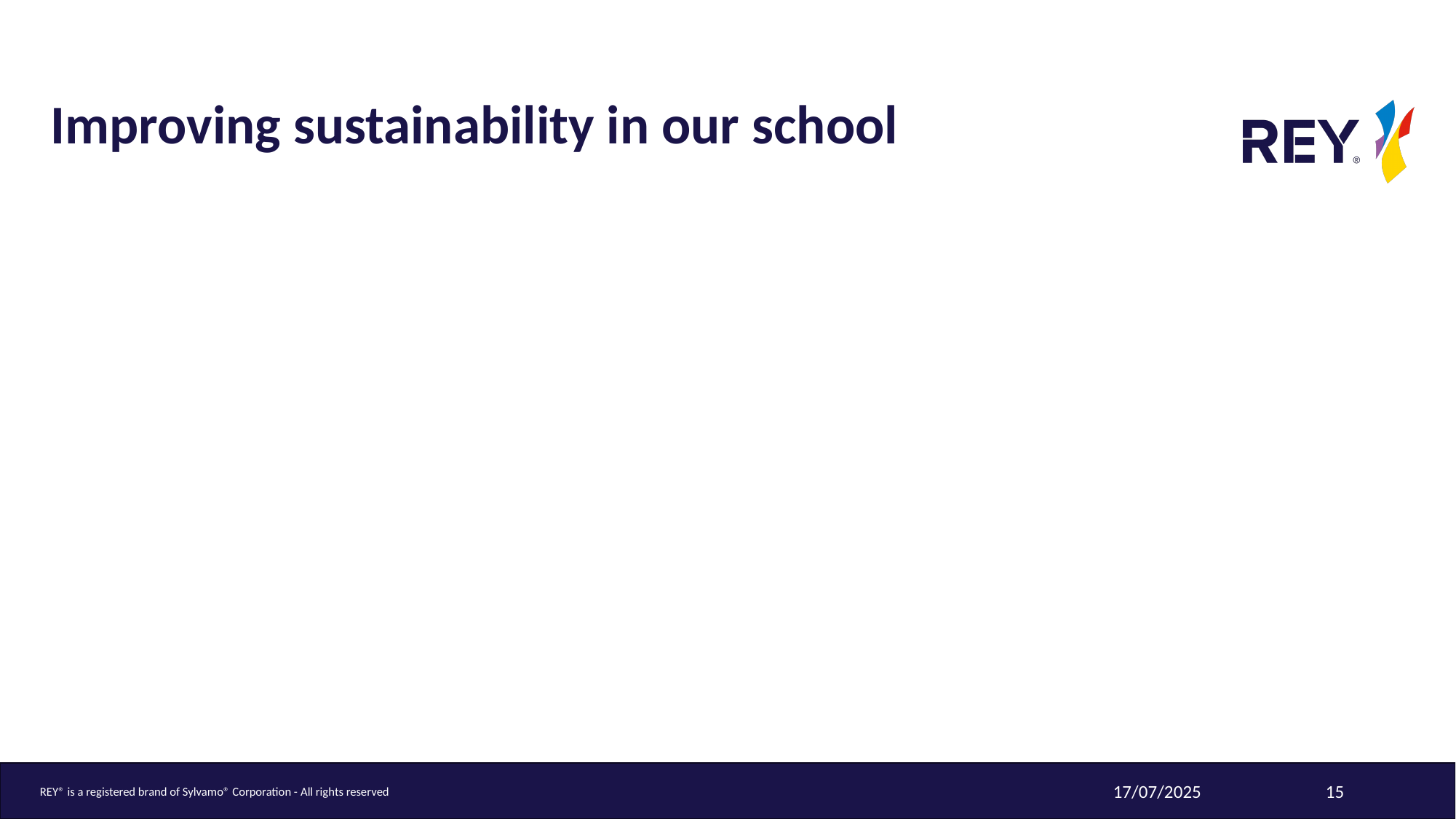

Improving sustainability in our school

15
REY® is a registered brand of Sylvamo® Corporation - All rights reserved
17/07/2025